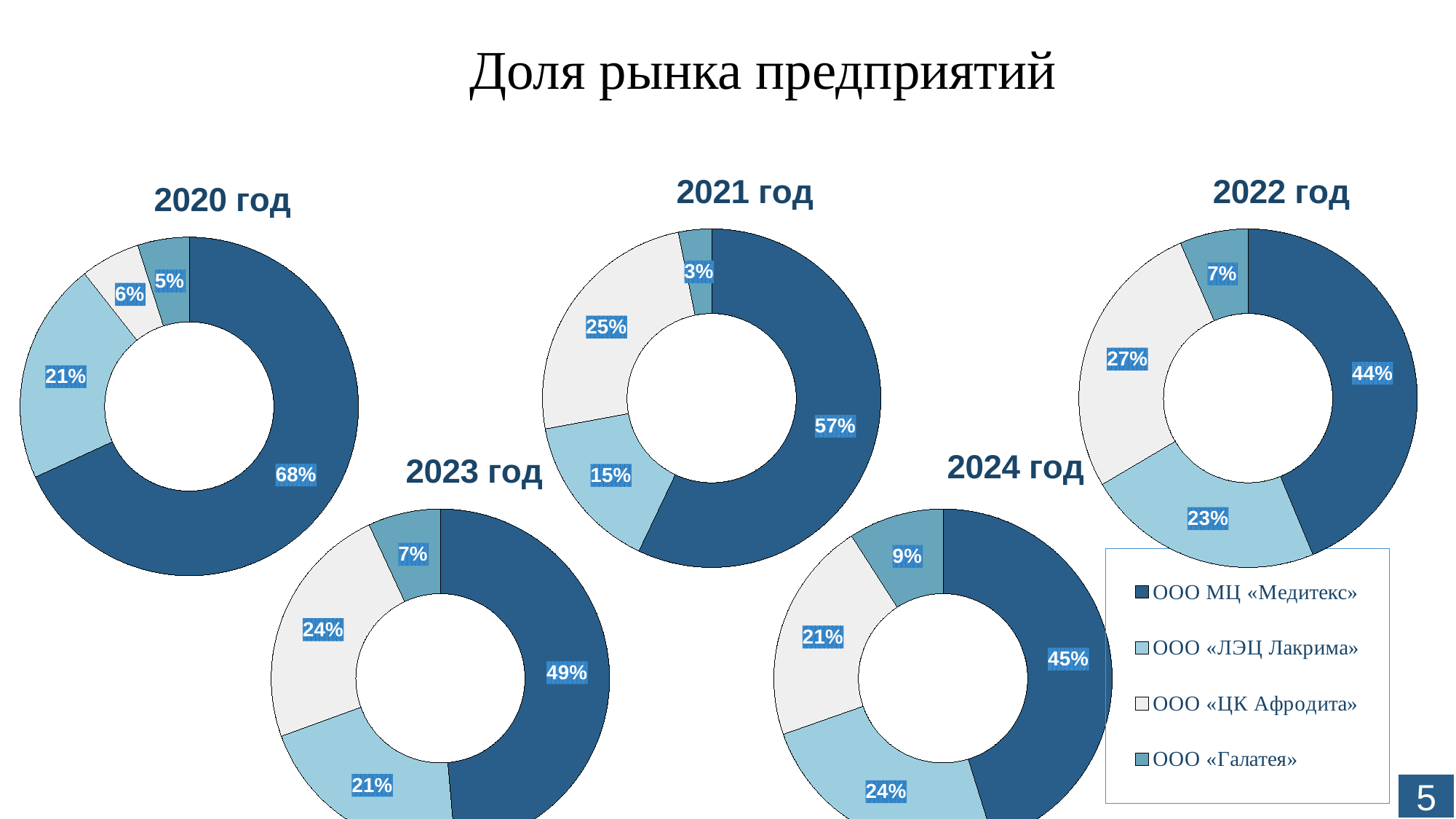

Доля рынка предприятий

### Chart: 2022 год

| Category | 2020 год |
|---|---|
| ООО МЦ «Медитекс» | 43.71 |
| ООО «ЛЭЦ Лакрима» | 22.77 |
| ООО «ЦК Афродита» | 26.95 |
| ООО «Галатея» | 6.53 |

### Chart: 2021 год

| Category | 2020 год |
|---|---|
| ООО МЦ «Медитекс» | 57.11 |
| ООО «ЛЭЦ Лакрима» | 15.0 |
| ООО «ЦК Афродита» | 24.78 |
| ООО «Галатея» | 3.15 |

### Chart: 2020 год

| Category | 2020 год |
|---|---|
| ООО МЦ «Медитекс» | 68.17 |
| ООО «ЛЭЦ Лакрима» | 21.22 |
| ООО «ЦК Афродита» | 5.7 |
| ООО «Галатея» | 4.92 |

### Chart: 2024 год

| Category | 2020 год |
|---|---|
| ООО МЦ «Медитекс» | 45.18 |
| ООО «ЛЭЦ Лакрима» | 24.46 |
| ООО «ЦК Афродита» | 21.28 |
| ООО «Галатея» | 9.09 |

### Chart: 2023 год

| Category | 2020 год |
|---|---|
| ООО МЦ «Медитекс» | 48.6 |
| ООО «ЛЭЦ Лакрима» | 20.85 |
| ООО «ЦК Афродита» | 23.64 |
| ООО «Галатея» | 6.92 |
5